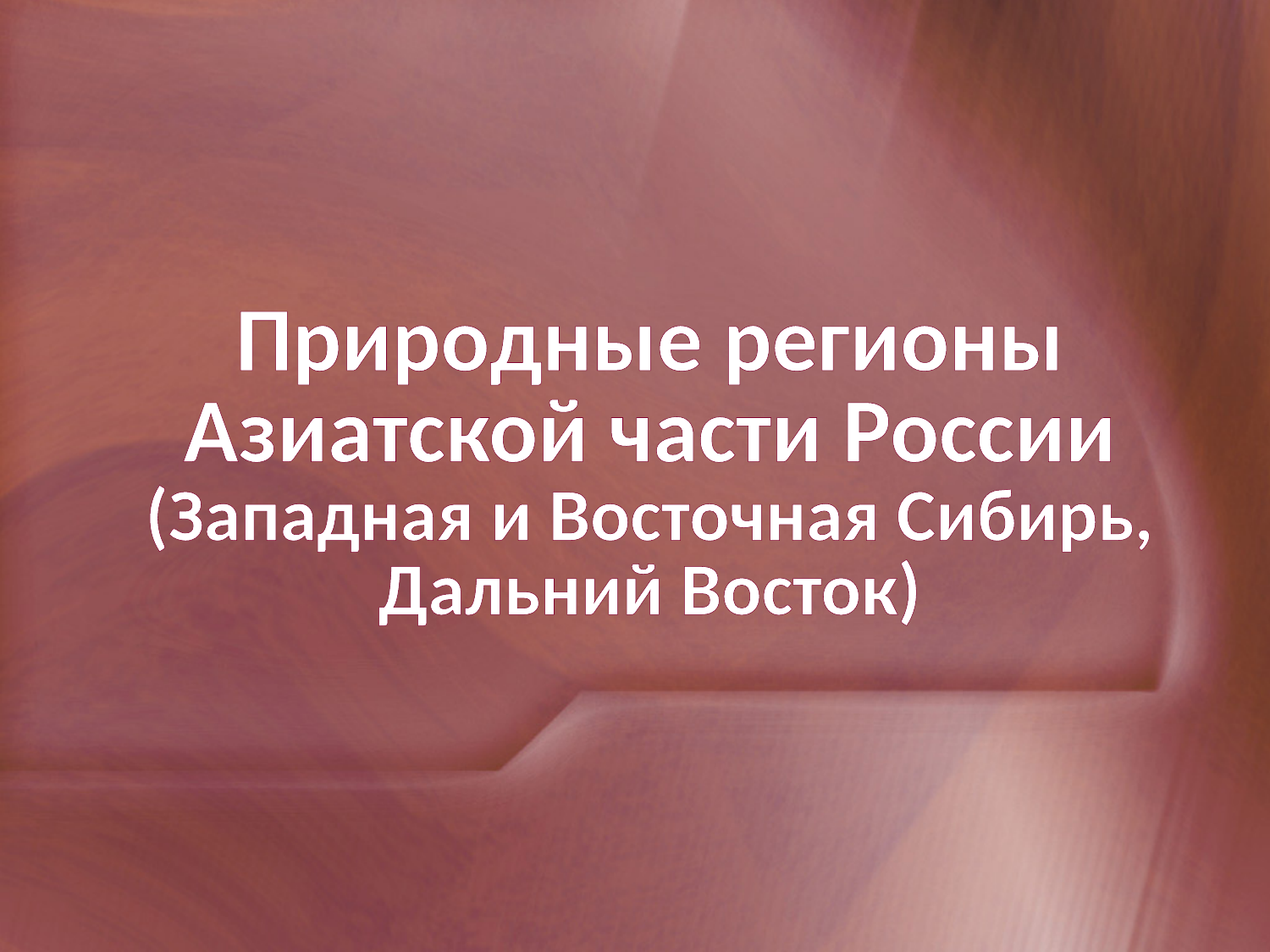

# Природные регионы Азиатской части России (Западная и Восточная Сибирь, Дальний Восток)